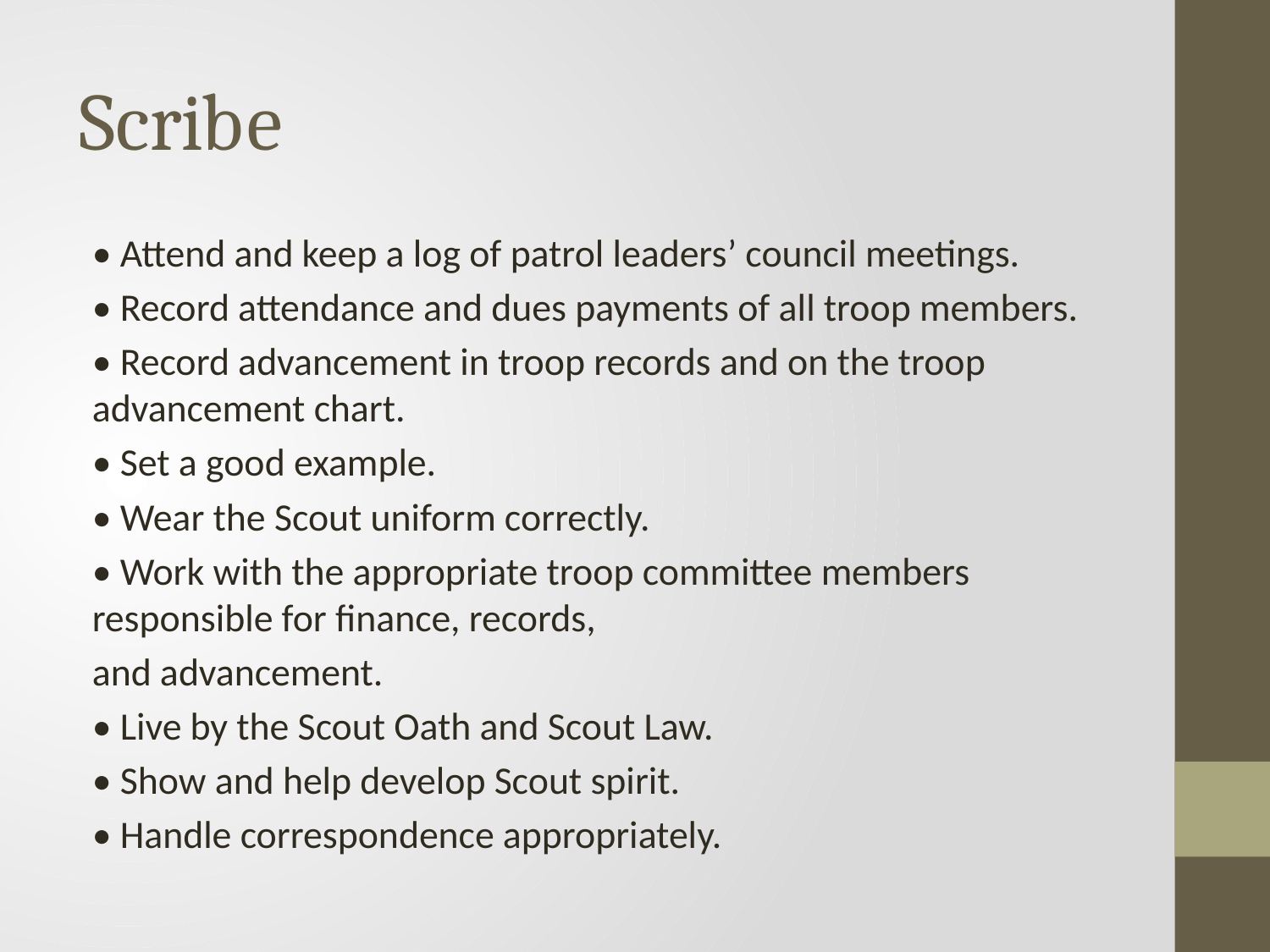

# Scribe
• Attend and keep a log of patrol leaders’ council meetings.
• Record attendance and dues payments of all troop members.
• Record advancement in troop records and on the troop advancement chart.
• Set a good example.
• Wear the Scout uniform correctly.
• Work with the appropriate troop committee members responsible for finance, records,
and advancement.
• Live by the Scout Oath and Scout Law.
• Show and help develop Scout spirit.
• Handle correspondence appropriately.